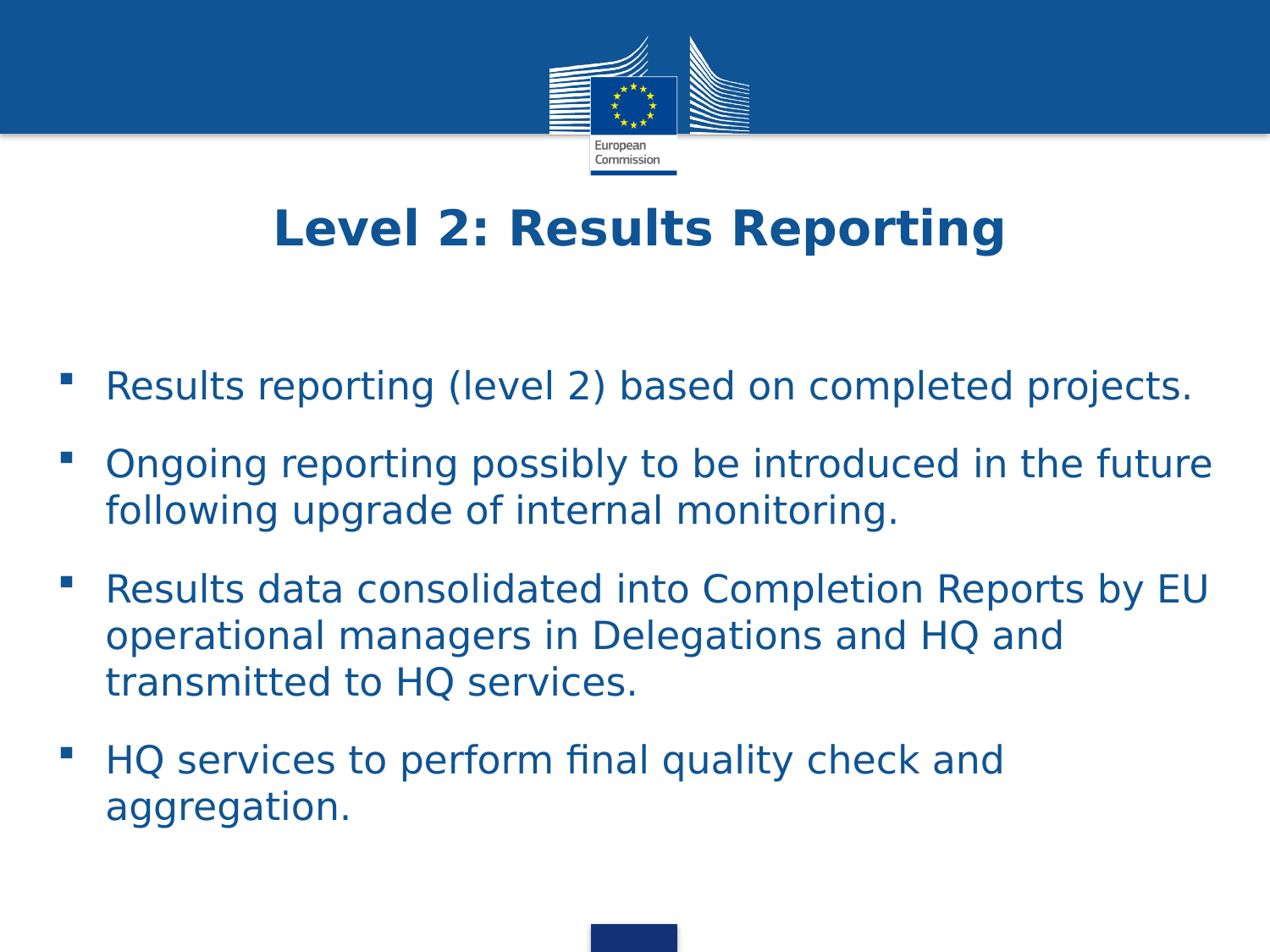

# Level 2: Results Reporting

Results reporting (level 2) based on completed projects.
Ongoing reporting possibly to be introduced in the future following upgrade of internal monitoring.
Results data consolidated into Completion Reports by EU operational managers in Delegations and HQ and transmitted to HQ services.
HQ services to perform final quality check and aggregation.